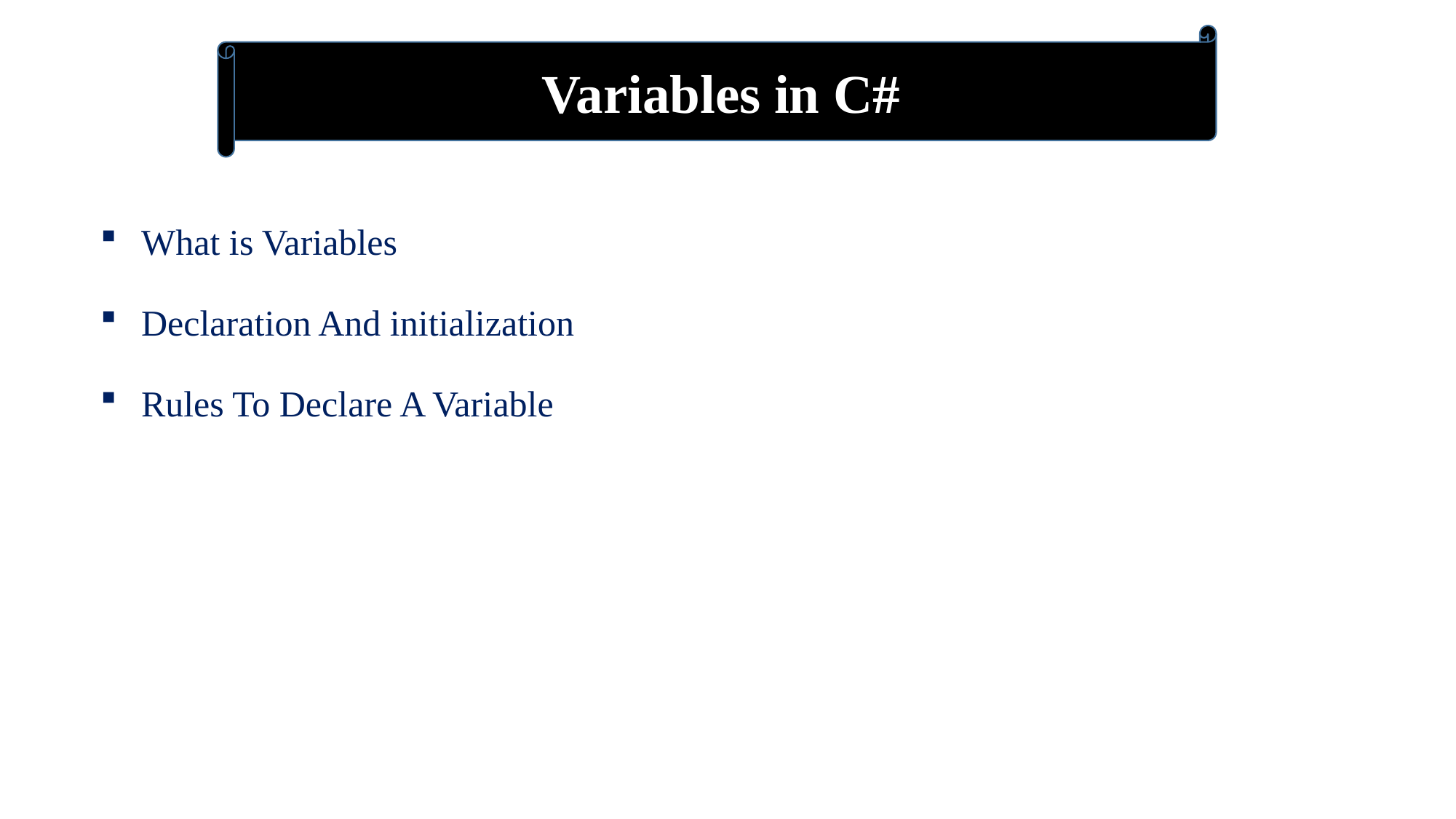

Variables in C#
What is Variables
Declaration And initialization
Rules To Declare A Variable